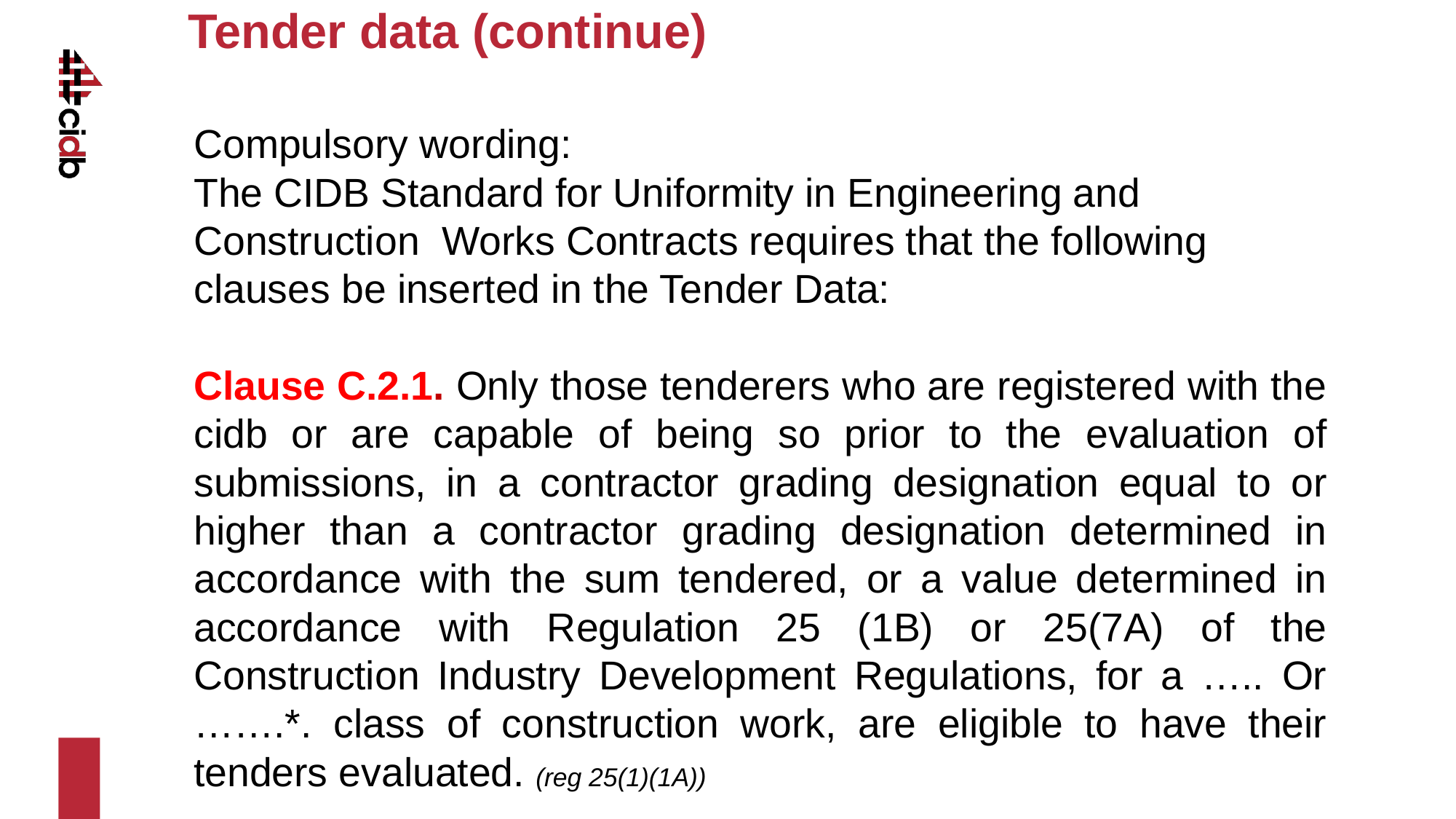

# Tender data (continue)
Compulsory wording:
The CIDB Standard for Uniformity in Engineering and  Construction  Works Contracts requires that the following  clauses be inserted in the Tender Data:

Clause C.2.1. Only those tenderers who are registered with the cidb or are capable of being so prior to the evaluation of submissions, in a contractor grading designation equal to or higher than a contractor grading designation determined in accordance with the sum tendered, or a value determined in accordance with Regulation 25 (1B) or 25(7A) of the Construction Industry Development Regulations, for a ….. Or …….*. class of construction work, are eligible to have their tenders evaluated. (reg 25(1)(1A))